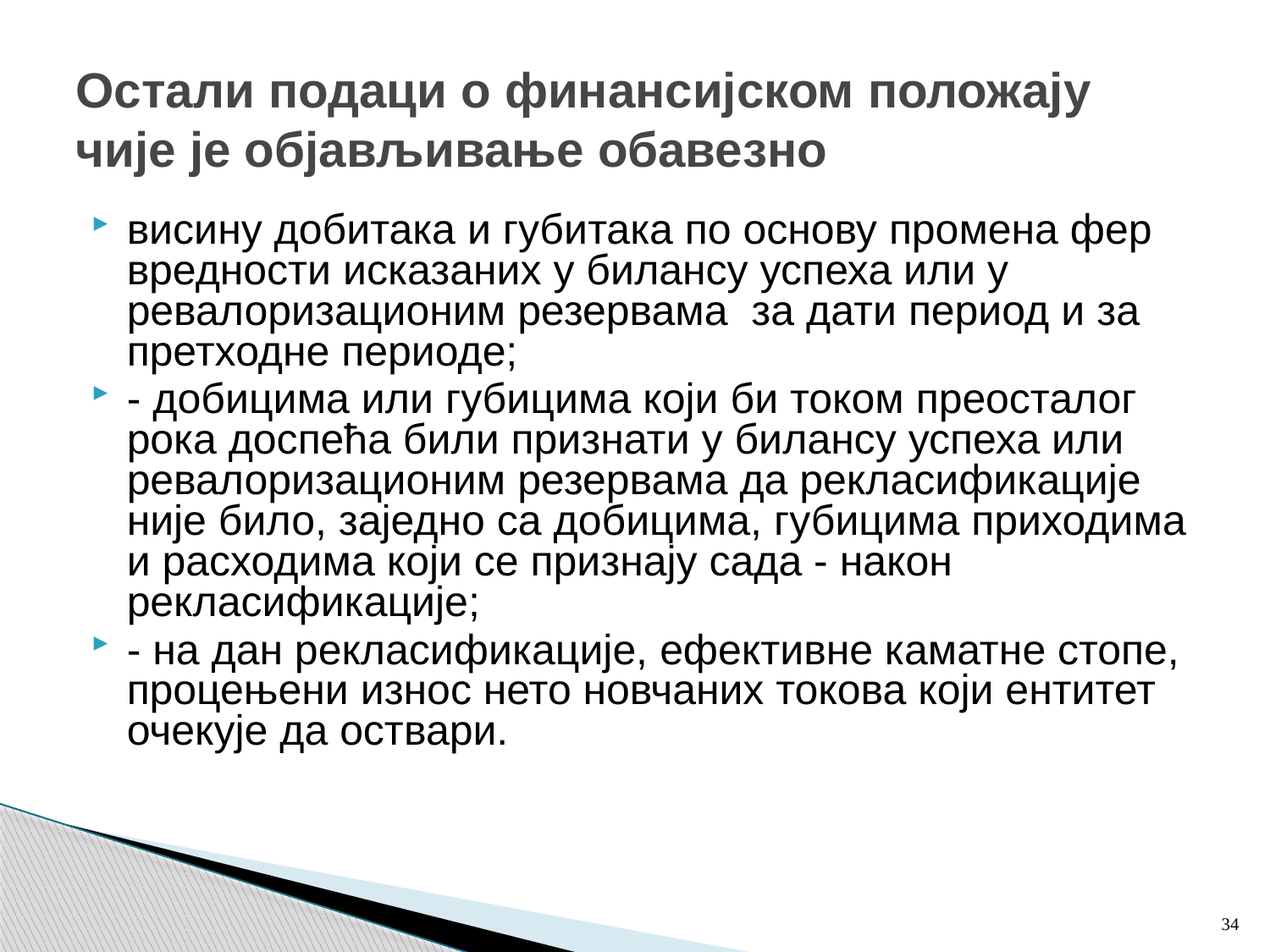

# Остали подаци о финансијском положају чије је објављивање обавезно
висину добитака и губитака по основу промена фер вредности исказаних у билансу успеха или у ревалоризационим резервама  за дати период и за претходне периоде;
- добицима или губицима који би током преосталог рока доспећа били признати у билансу успеха или ревалоризационим резервама да рекласификације није било, заједно са добицима, губицима приходима и расходима који се признају сада - након рекласификације;
- на дан рекласификације, ефективне каматне стопе, процењени износ нето новчаних токова који ентитет очекује да оствари.

34